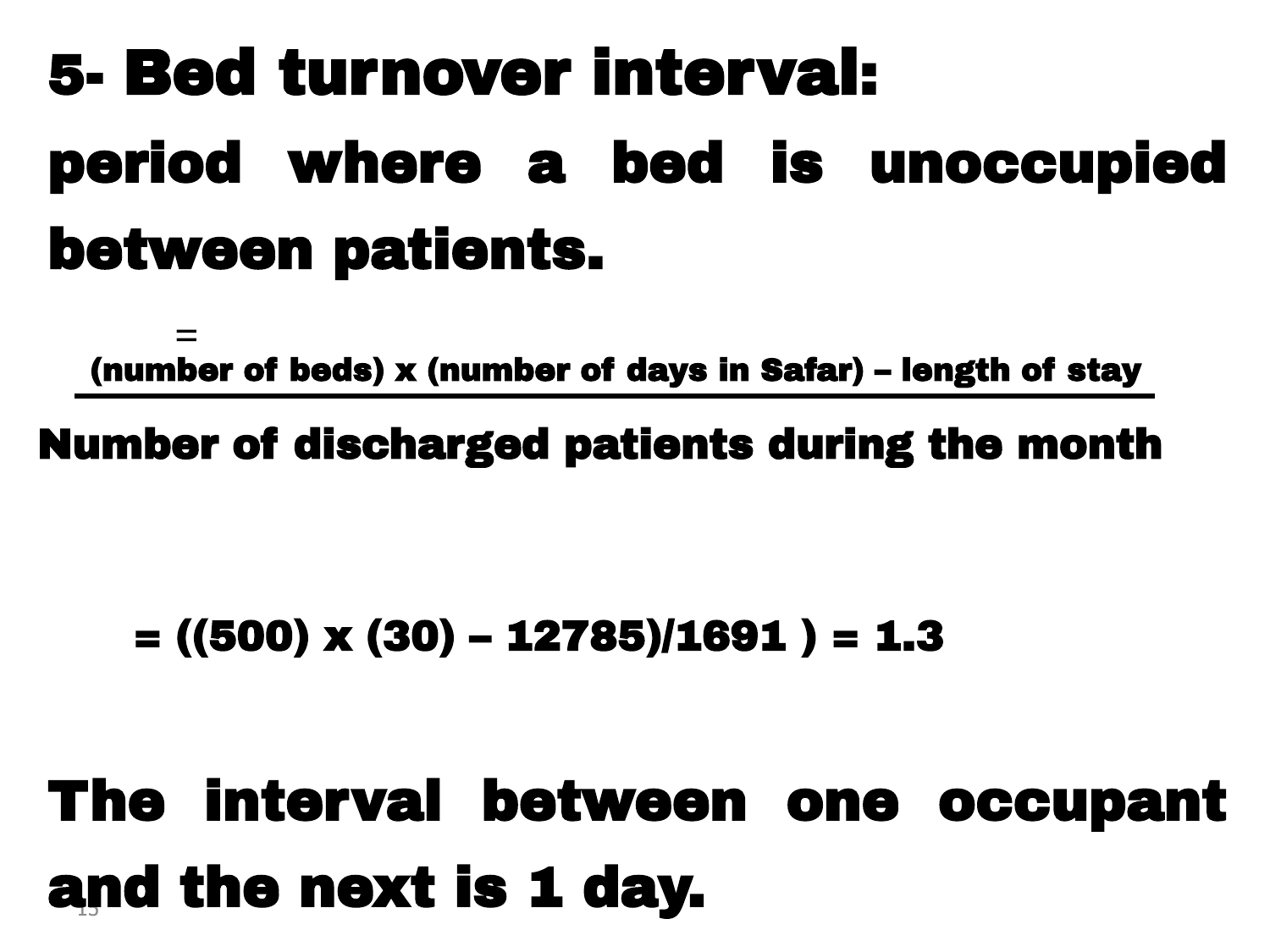

5- Bed turnover interval:
period where a bed is unoccupied between patients.
	=

       = ((500) x (30) – 12785)/1691 ) = 1.3

The interval between one occupant and the next is 1 day.
(number of beds) x (number of days in Safar) – length of stay
Number of discharged patients during the month
15